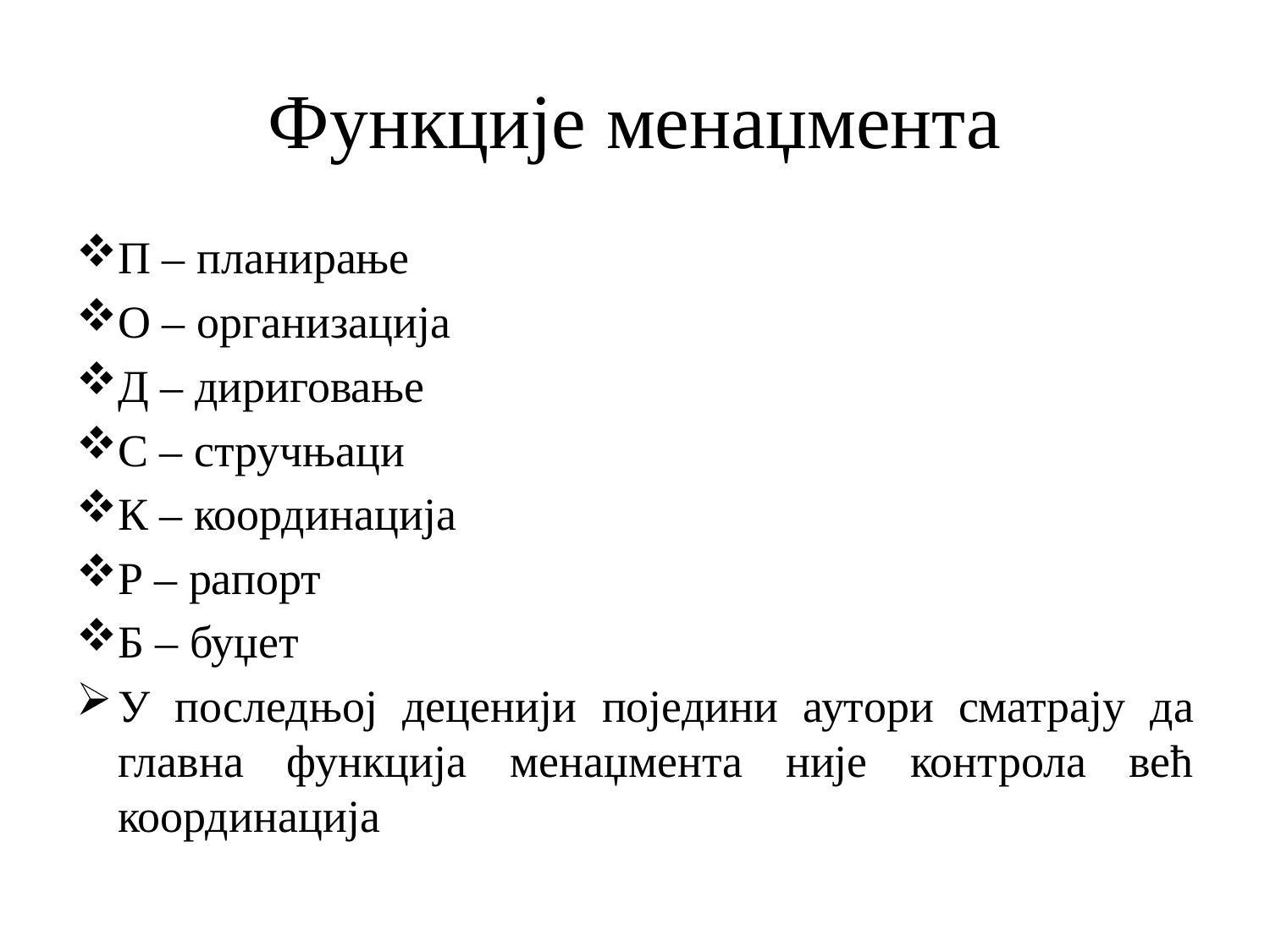

# Функције менаџмента
П – планирање
О – организација
Д – дириговање
С – стручњаци
К – координација
Р – рапорт
Б – буџет
У последњој деценији поједини аутори сматрају да главна функција менаџмента није контрола већ координација